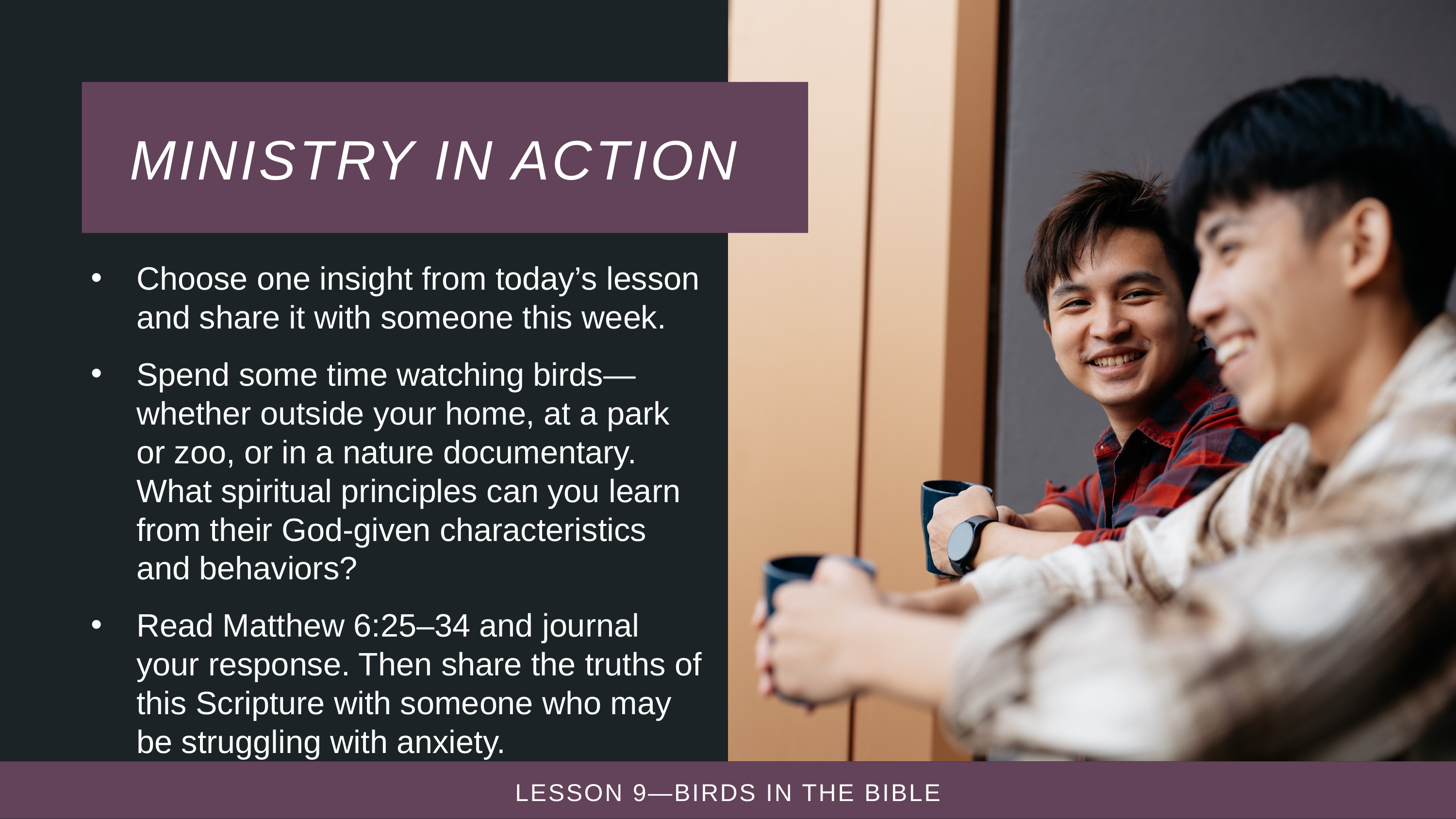

Choose one insight from today’s lesson and share it with someone this week.
Spend some time watching birds—whether outside your home, at a park or zoo, or in a nature documentary. What spiritual principles can you learn from their God-given characteristics and behaviors?
Read Matthew 6:25–34 and journal your response. Then share the truths of this Scripture with someone who may be struggling with anxiety.